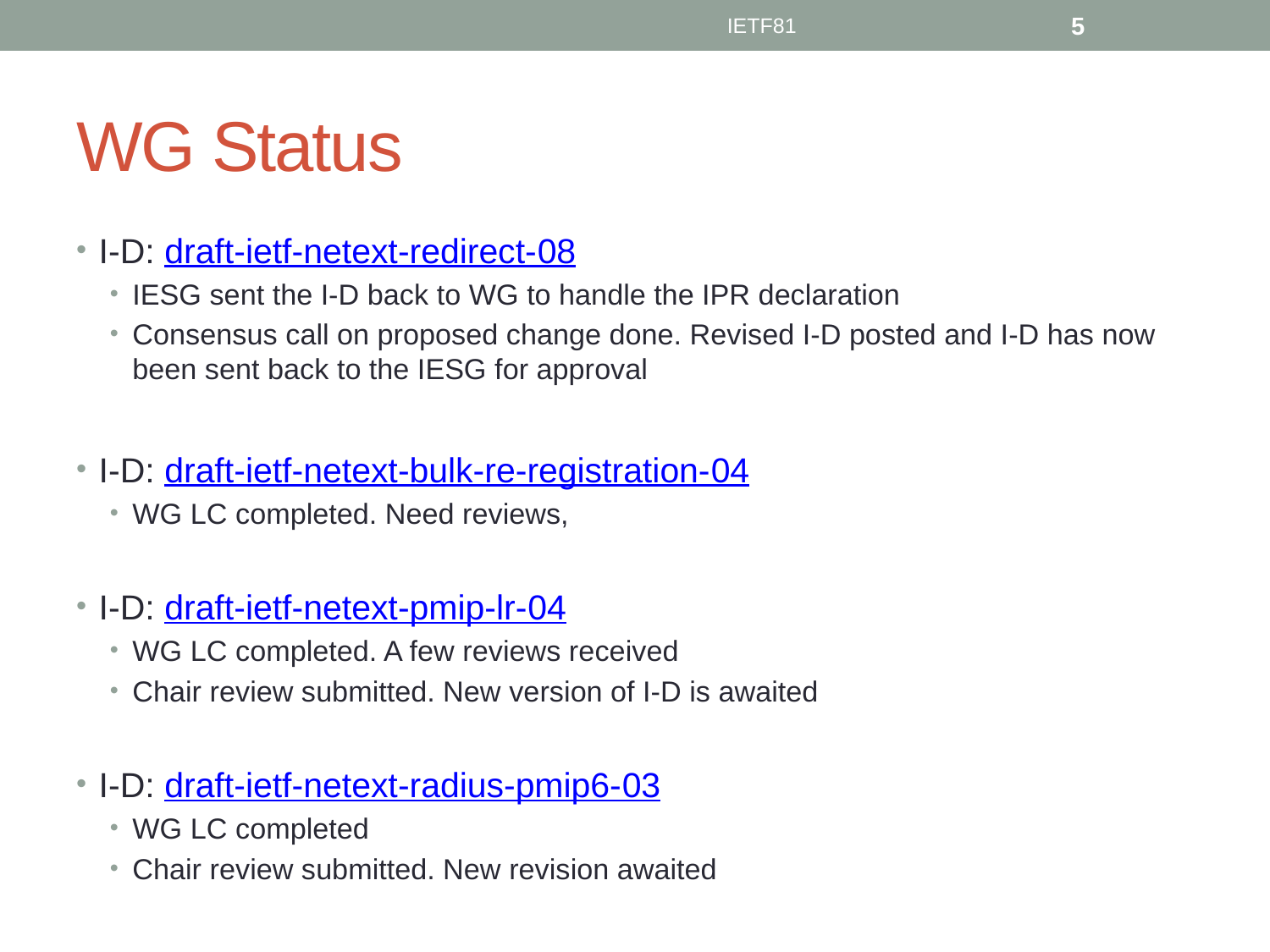

IETF81
5
# WG Status
I-D: draft-ietf-netext-redirect-08
IESG sent the I-D back to WG to handle the IPR declaration
Consensus call on proposed change done. Revised I-D posted and I-D has now been sent back to the IESG for approval

I-D: draft-ietf-netext-bulk-re-registration-04
WG LC completed. Need reviews,

I-D: draft-ietf-netext-pmip-lr-04
WG LC completed. A few reviews received
Chair review submitted. New version of I-D is awaited

I-D: draft-ietf-netext-radius-pmip6-03
WG LC completed
Chair review submitted. New revision awaited